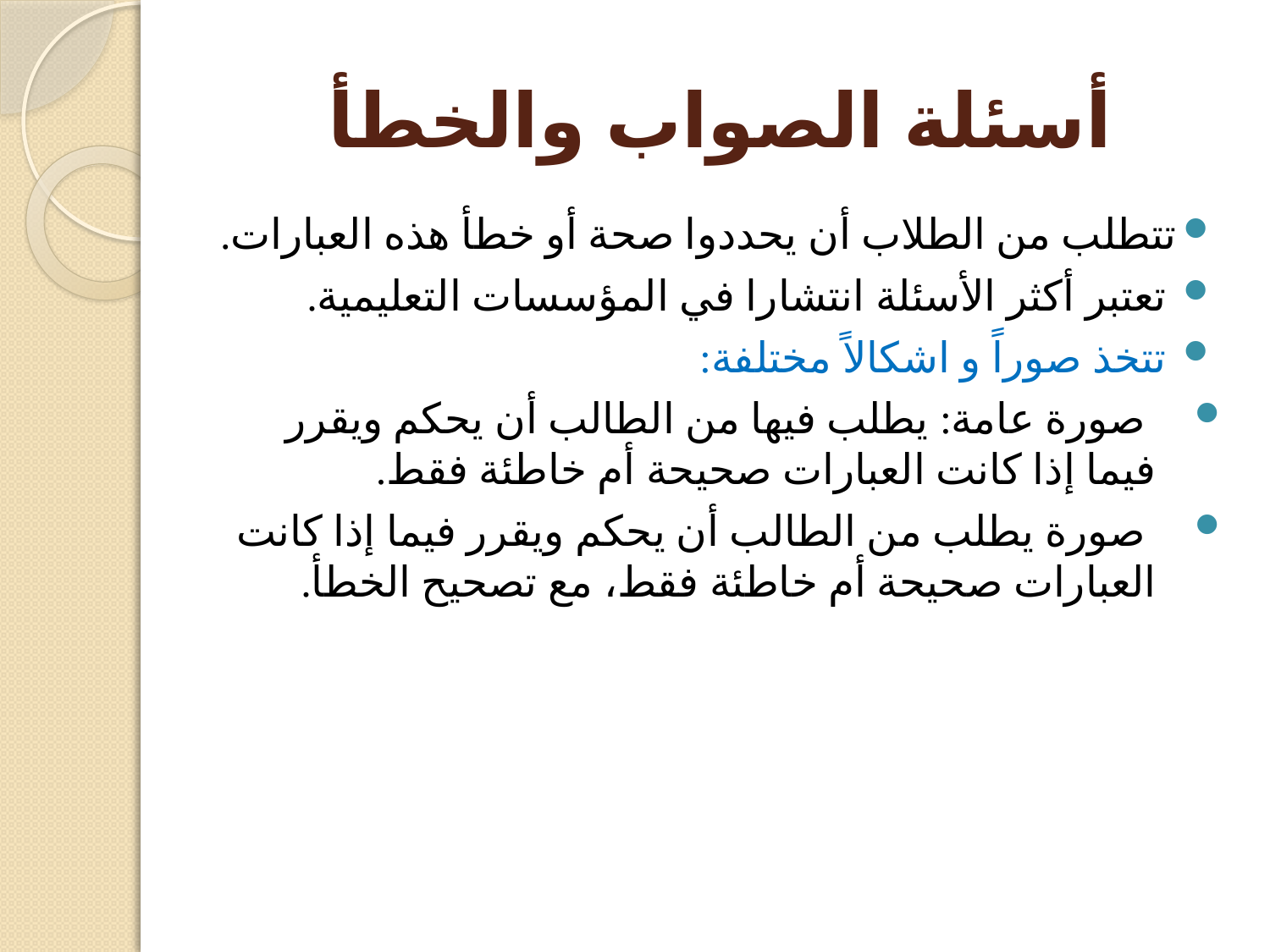

# أسئلة الصواب والخطأ
تتطلب من الطلاب أن يحددوا صحة أو خطأ هذه العبارات.
 تعتبر أكثر الأسئلة انتشارا في المؤسسات التعليمية.
 تتخذ صوراً و اشكالاً مختلفة:
 صورة عامة: يطلب فيها من الطالب أن يحكم ويقرر فيما إذا كانت العبارات صحيحة أم خاطئة فقط.
 صورة يطلب من الطالب أن يحكم ويقرر فيما إذا كانت العبارات صحيحة أم خاطئة فقط، مع تصحيح الخطأ.